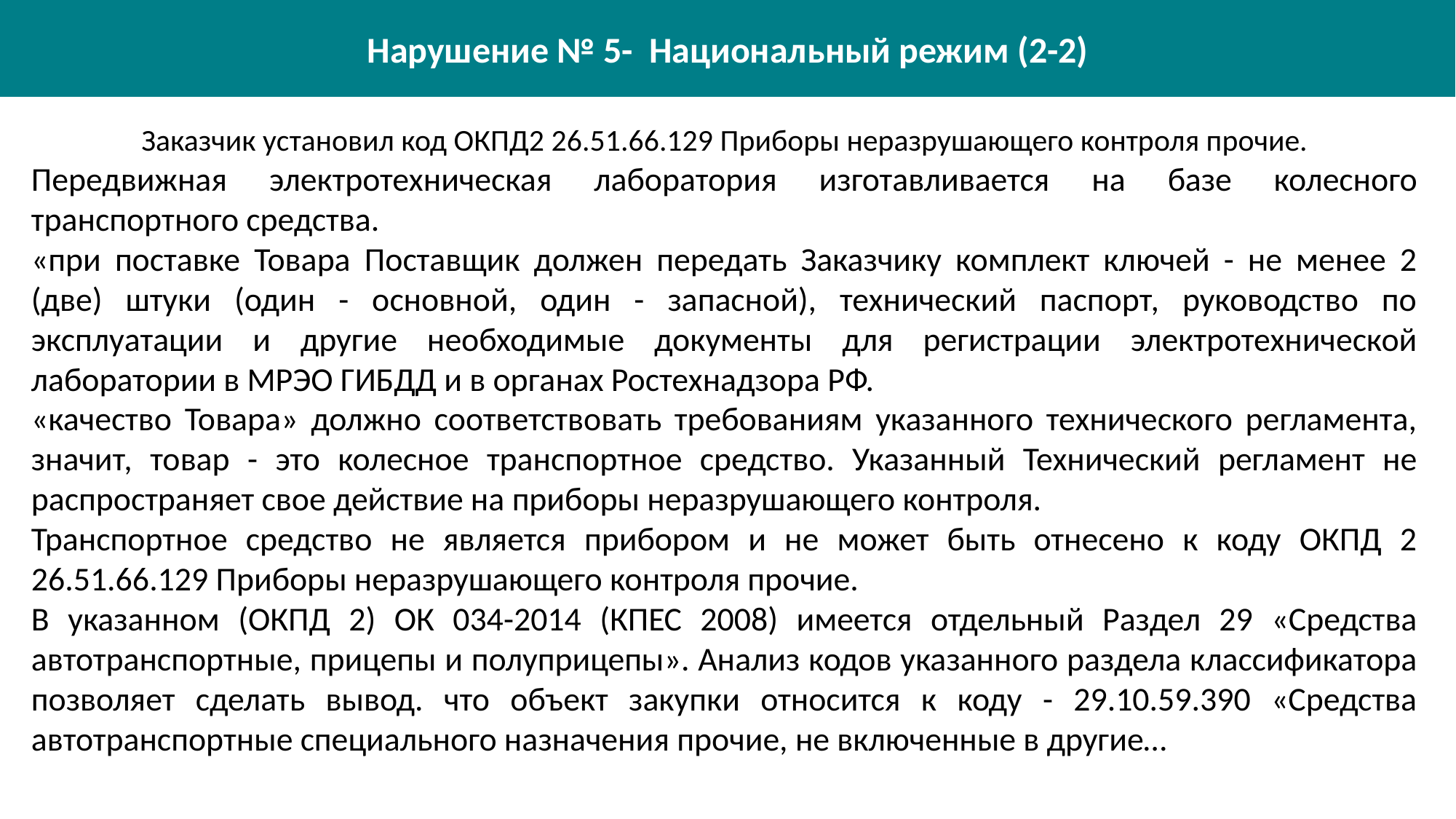

Нарушение № 5-  Национальный режим (2-2)

Заказчик установил код ОКПД2 26.51.66.129 Приборы неразрушающего контроля прочие.
Передвижная электротехническая лаборатория изготавливается на базе колесного транспортного средства.
«при поставке Товара Поставщик должен передать Заказчику комплект ключей - не менее 2 (две) штуки (один - основной, один - запасной), технический паспорт, руководство по эксплуатации и другие необходимые документы для регистрации электротехнической лаборатории в МРЭО ГИБДД и в органах Ростехнадзора РФ.
«качество Товара» должно соответствовать требованиям указанного технического регламента, значит, товар - это колесное транспортное средство. Указанный Технический регламент не распространяет свое действие на приборы неразрушающего контроля.
Транспортное средство не является прибором и не может быть отнесено к коду ОКПД 2 26.51.66.129 Приборы неразрушающего контроля прочие.
В указанном (ОКПД 2) ОК 034-2014 (КПЕС 2008) имеется отдельный Раздел 29 «Средства автотранспортные, прицепы и полуприцепы». Анализ кодов указанного раздела классификатора позволяет сделать вывод. что объект закупки относится к коду - 29.10.59.390 «Средства автотранспортные специального назначения прочие, не включенные в другие…